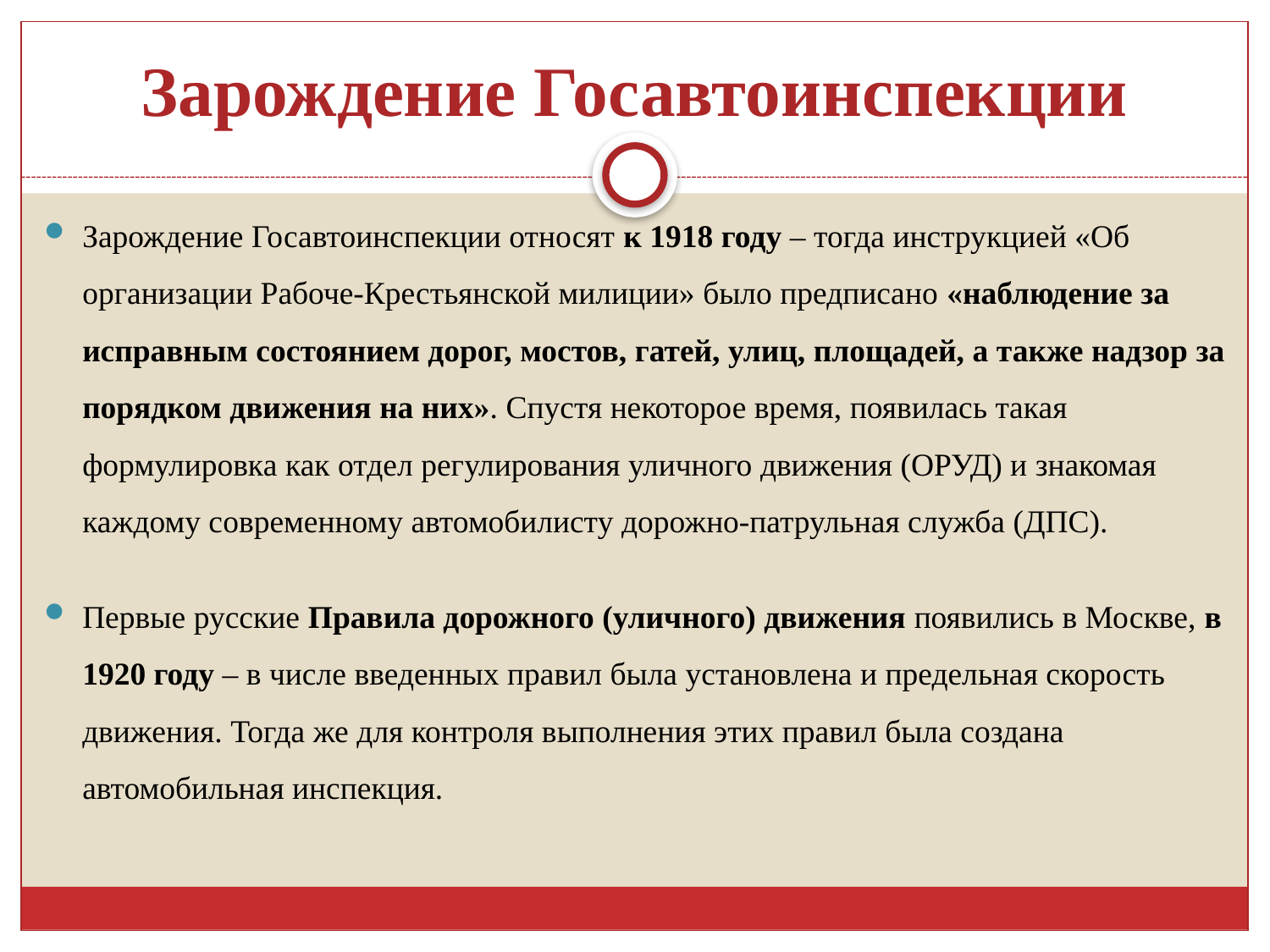

# Зарождение Госавтоинспекции
Зарождение Госавтоинспекции относят к 1918 году – тогда инструкцией «Об организации Рабоче-Крестьянской милиции» было предписано «наблюдение за исправным состоянием дорог, мостов, гатей, улиц, площадей, а также надзор за порядком движения на них». Спустя некоторое время, появилась такая формулировка как отдел регулирования уличного движения (ОРУД) и знакомая каждому современному автомобилисту дорожно-патрульная служба (ДПС).

Первые русские Правила дорожного (уличного) движения появились в Москве, в 1920 году – в числе введенных правил была установлена и предельная скорость движения. Тогда же для контроля выполнения этих правил была создана автомобильная инспекция.